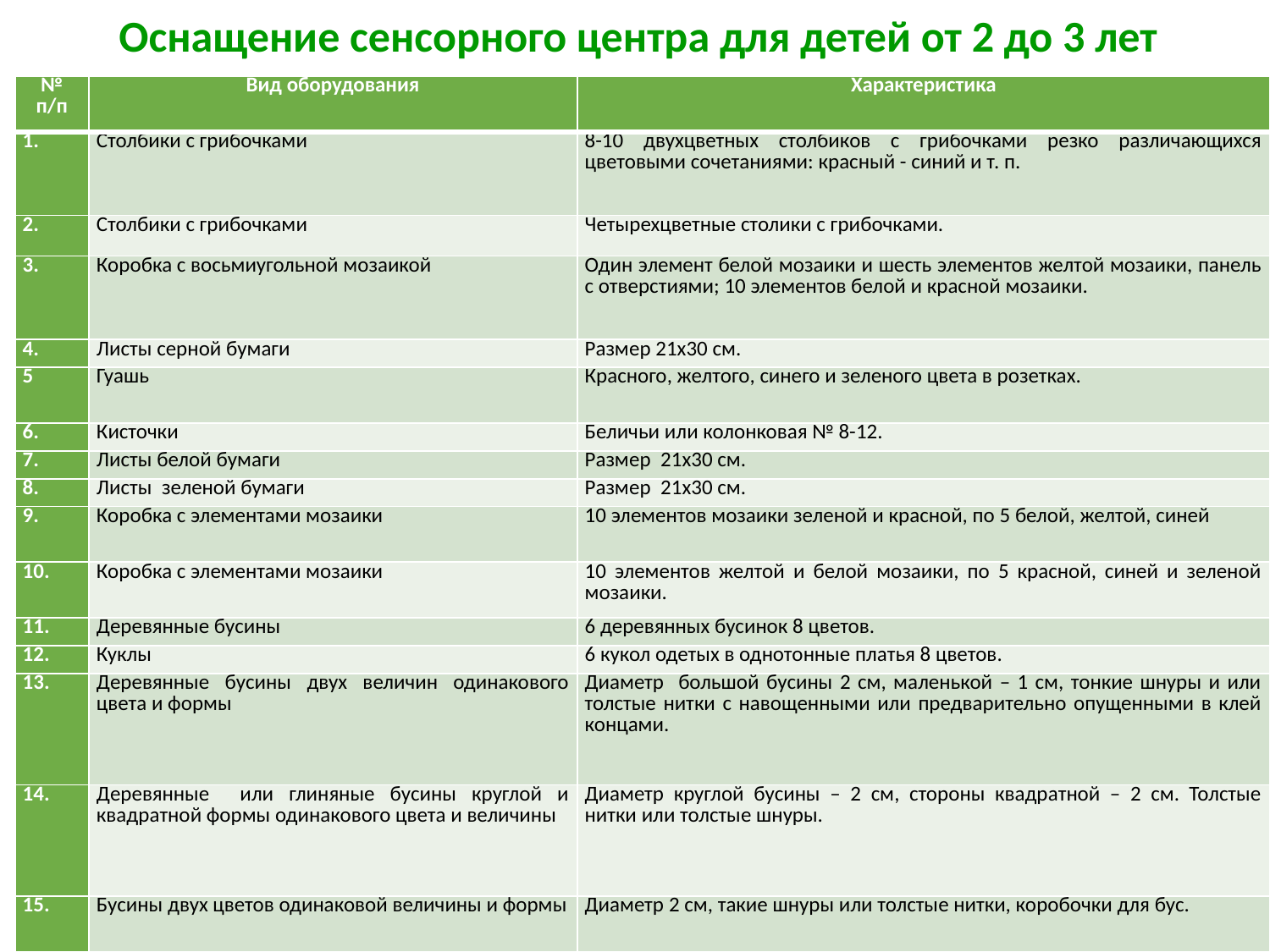

# Оснащение сенсорного центра для детей от 2 до 3 лет
| № п/п | Вид оборудования | Характеристика |
| --- | --- | --- |
| 1. | Столбики с грибочками | 8-10 двухцветных столбиков с грибочками резко различающихся цветовыми сочетаниями: красный - синий и т. п. |
| 2. | Столбики с грибочками | Четырехцветные столики с грибочками. |
| 3. | Коробка с восьмиугольной мозаикой | Один элемент белой мозаики и шесть элементов желтой мозаики, панель с отверстиями; 10 элементов белой и красной мозаики. |
| 4. | Листы серной бумаги | Размер 21х30 см. |
| 5 | Гуашь | Красного, желтого, синего и зеленого цвета в розетках. |
| 6. | Кисточки | Беличьи или колонковая № 8-12. |
| 7. | Листы белой бумаги | Размер 21х30 см. |
| 8. | Листы зеленой бумаги | Размер 21х30 см. |
| 9. | Коробка с элементами мозаики | 10 элементов мозаики зеленой и красной, по 5 белой, желтой, синей |
| 10. | Коробка с элементами мозаики | 10 элементов желтой и белой мозаики, по 5 красной, синей и зеленой мозаики. |
| 11. | Деревянные бусины | 6 деревянных бусинок 8 цветов. |
| 12. | Куклы | 6 кукол одетых в однотонные платья 8 цветов. |
| 13. | Деревянные бусины двух величин одинакового цвета и формы | Диаметр большой бусины 2 см, маленькой – 1 см, тонкие шнуры и или толстые нитки с навощенными или предварительно опущенными в клей концами. |
| 14. | Деревянные или глиняные бусины круглой и квадратной формы одинакового цвета и величины | Диаметр круглой бусины – 2 см, стороны квадратной – 2 см. Толстые нитки или толстые шнуры. |
| 15. | Бусины двух цветов одинаковой величины и формы | Диаметр 2 см, такие шнуры или толстые нитки, коробочки для бус. |